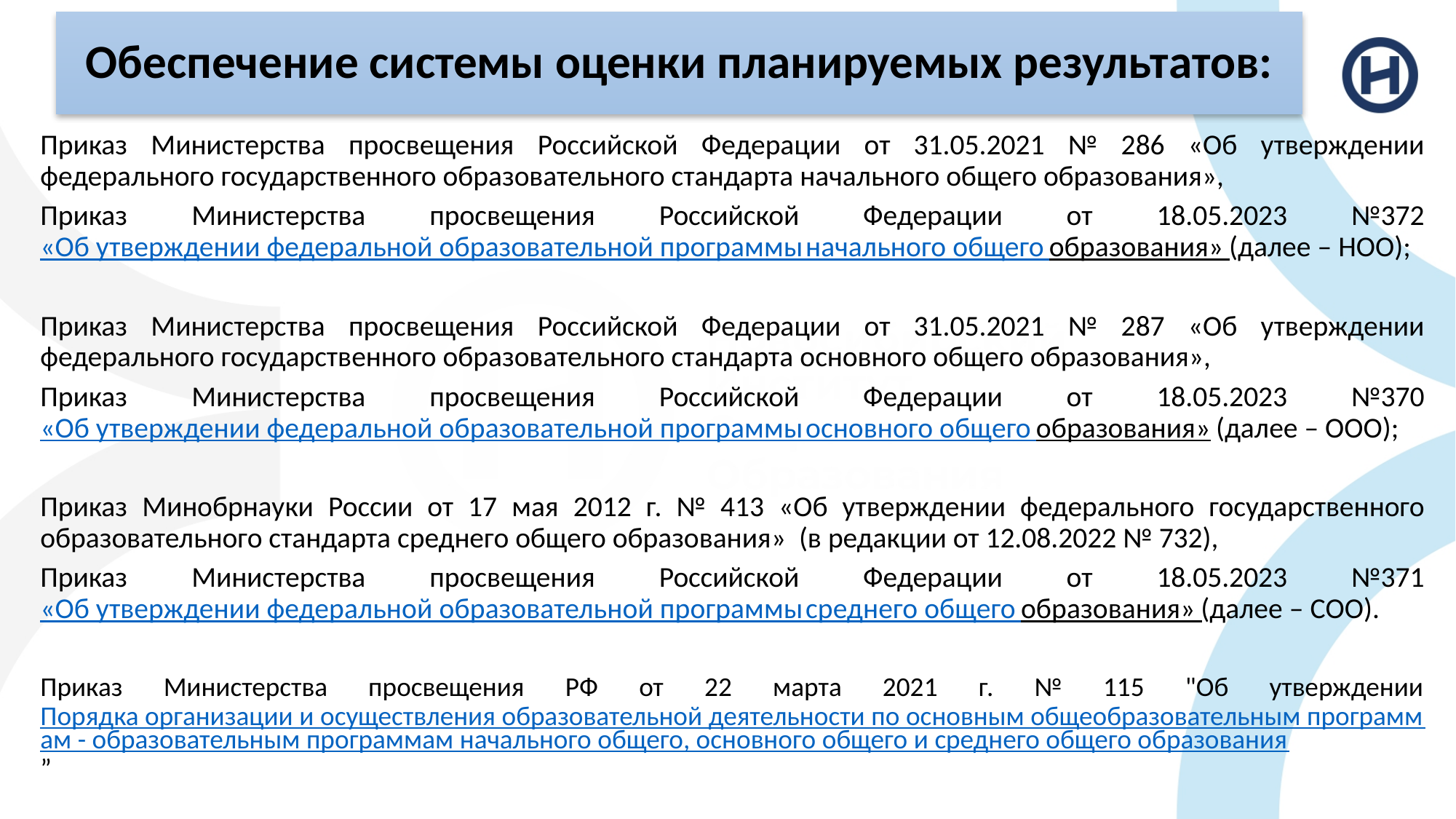

# Обеспечение системы оценки планируемых результатов:
Приказ Министерства просвещения Российской Федерации от 31.05.2021 № 286 «Об утверждении федерального государственного образовательного стандарта начального общего образования»,
Приказ Министерства просвещения Российской Федерации от 18.05.2023 №372 «Об утверждении федеральной образовательной программы начального общего образования» (далее – НОО);

Приказ Министерства просвещения Российской Федерации от 31.05.2021 № 287 «Об утверждении федерального государственного образовательного стандарта основного общего образования»,
Приказ Министерства просвещения Российской Федерации от 18.05.2023 №370 «Об утверждении федеральной образовательной программы основного общего образования» (далее – ООО);

Приказ Минобрнауки России от 17 мая 2012 г. № 413 «Об утверждении федерального государственного образовательного стандарта среднего общего образования»  (в редакции от 12.08.2022 № 732),
Приказ Министерства просвещения Российской Федерации от 18.05.2023 №371 «Об утверждении федеральной образовательной программы среднего общего образования» (далее – СОО).

Приказ Министерства просвещения РФ от 22 марта 2021 г. № 115 "Об утверждении Порядка организации и осуществления образовательной деятельности по основным общеобразовательным программам - образовательным программам начального общего, основного общего и среднего общего образования”